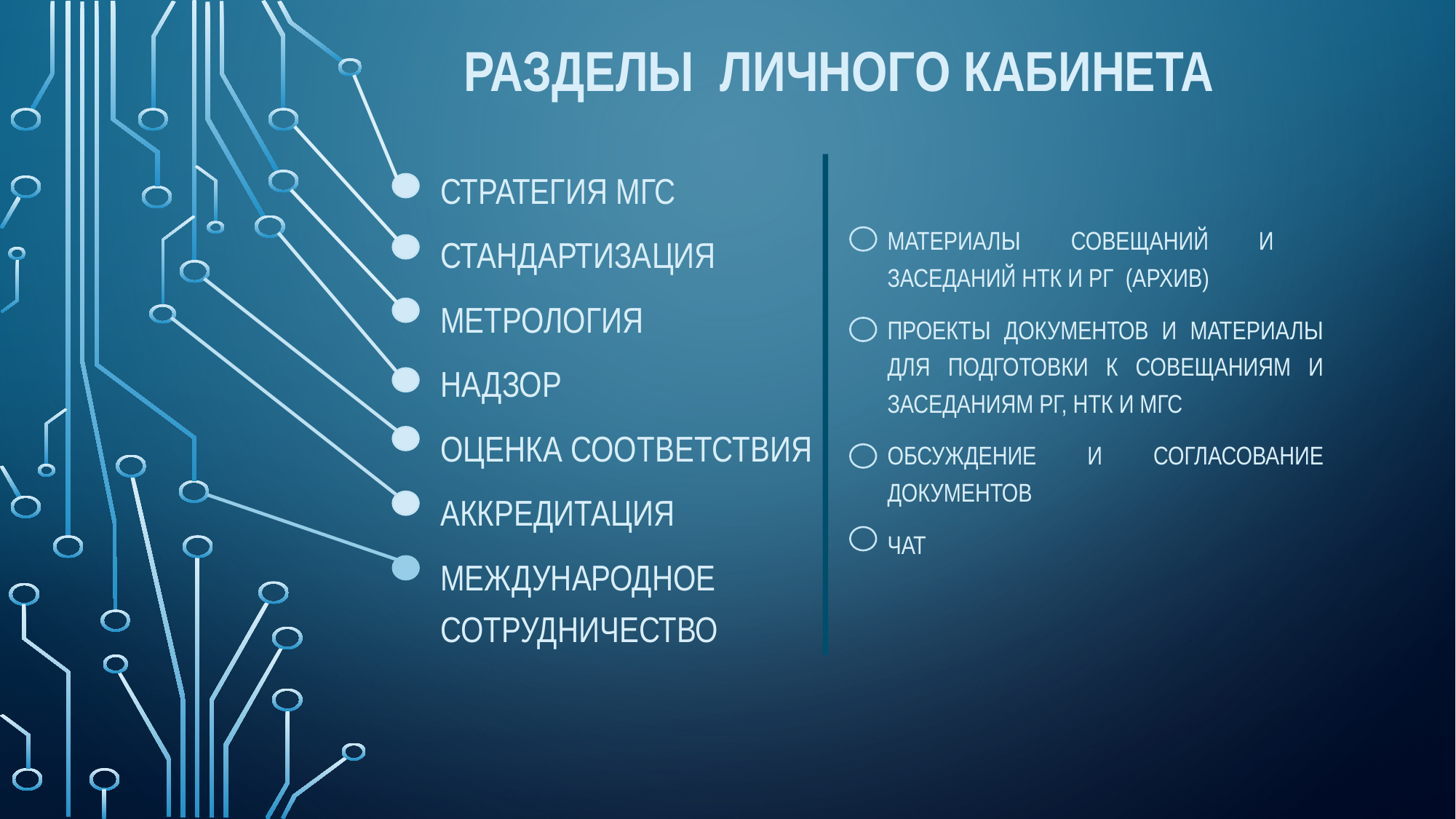

# Разделы  личного кабинета
Стратегия МГС
Стандартизация
Метрология
Надзор
Оценка соответствия
Аккредитация
Международное сотрудничество

Материалы совещаний и  заседаний НТК и РГ  (архив)
Проекты документов и материалы для подготовки к совещаниям и заседаниям РГ, НТК и МГС
Обсуждение и согласование документов
Чат